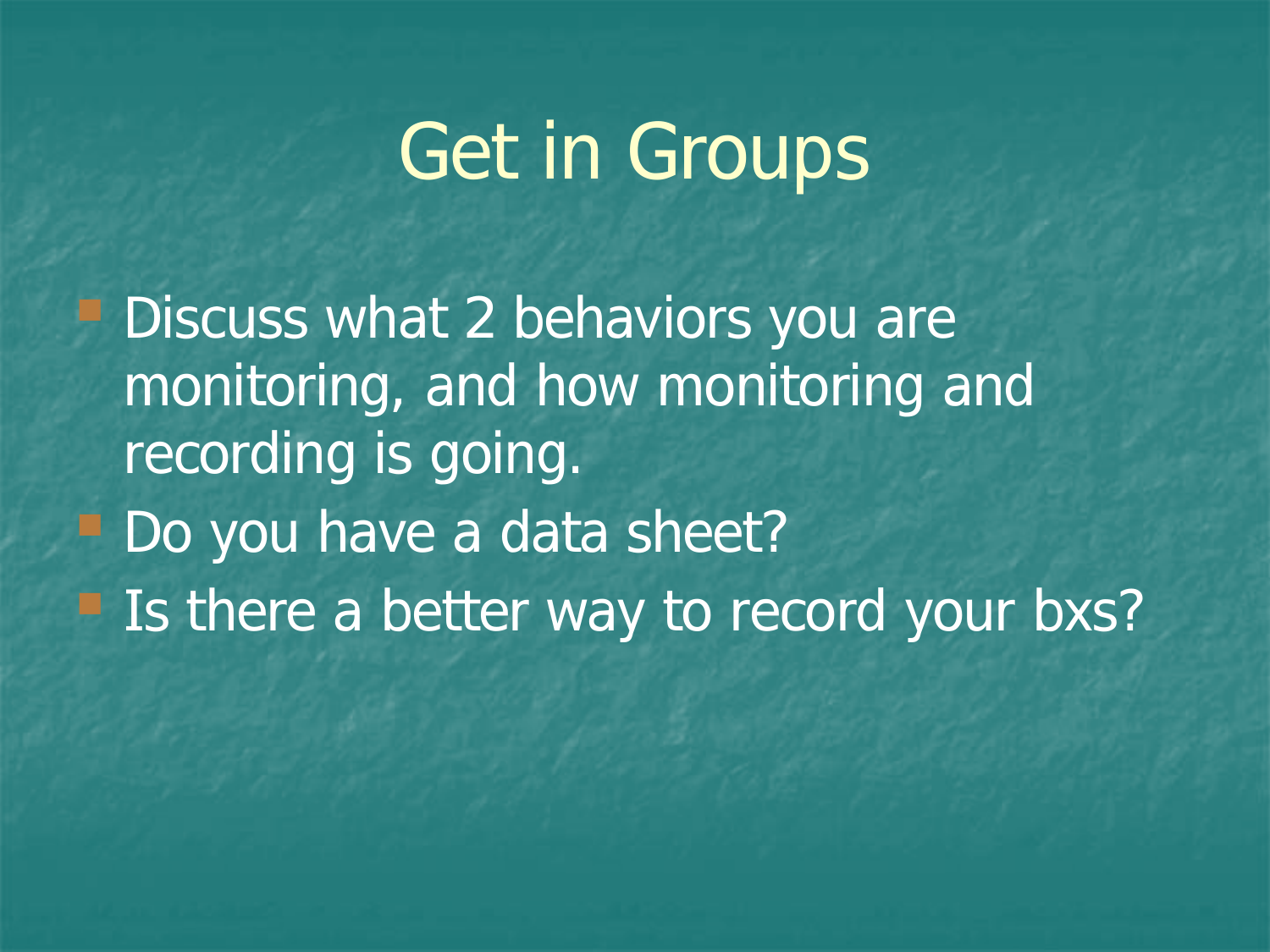

# Get in Groups
Discuss what 2 behaviors you are monitoring, and how monitoring and recording is going.
Do you have a data sheet?
Is there a better way to record your bxs?